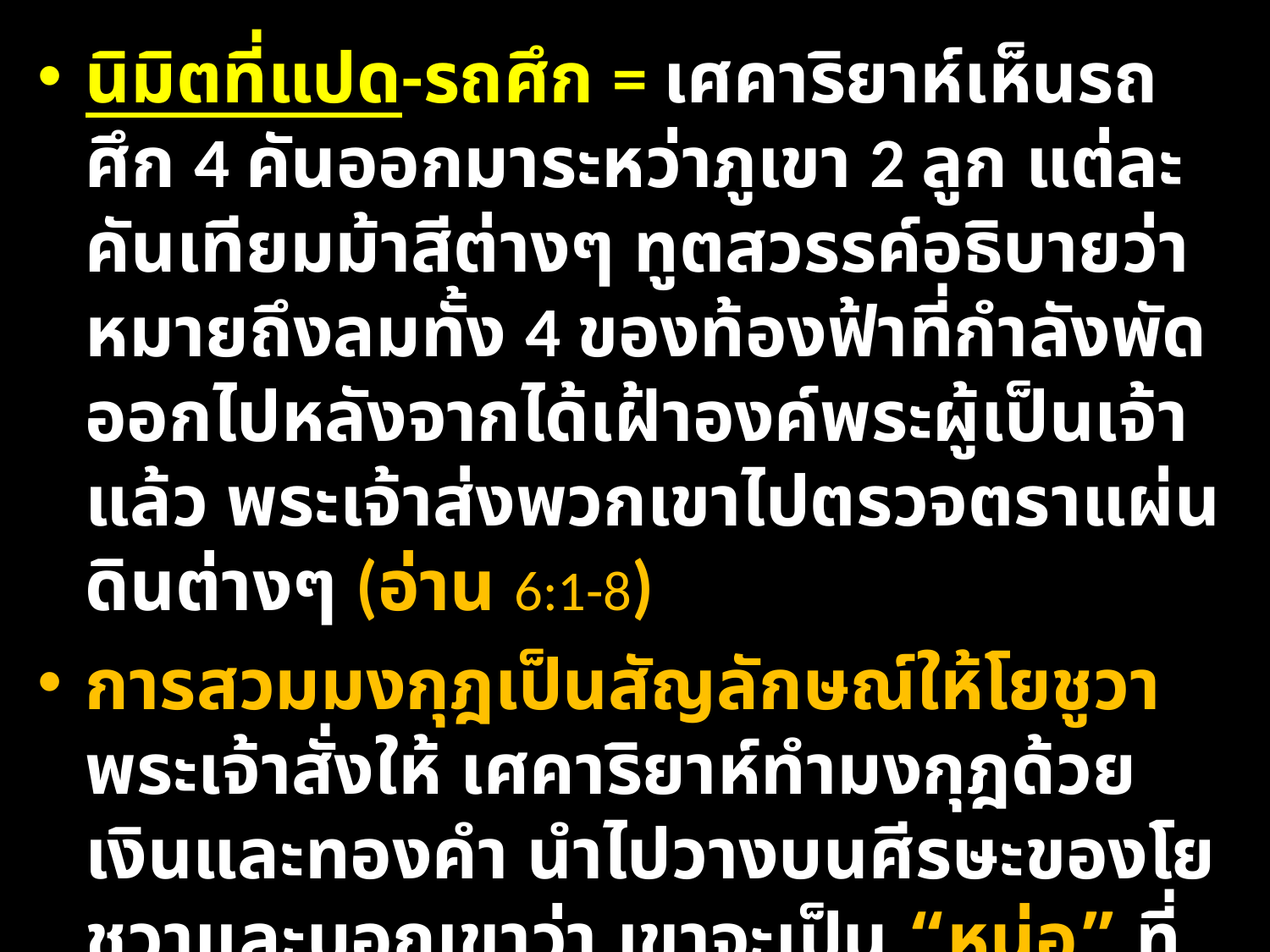

นิมิตที่แปด-รถศึก = เศคาริยาห์เห็นรถศึก 4 คันออกมาระหว่าภูเขา 2 ลูก แต่ละคันเทียมม้าสีต่างๆ ทูตสวรรค์อธิบายว่าหมายถึงลมทั้ง 4 ของท้องฟ้าที่กำลังพัดออกไปหลังจากได้เฝ้าองค์พระผู้เป็นเจ้าแล้ว พระเจ้าส่งพวกเขาไปตรวจตราแผ่นดินต่างๆ (อ่าน 6:1-8)
การสวมมงกุฎเป็นสัญลักษณ์ให้โยชูวา พระเจ้าสั่งให้ เศคาริยาห์ทำมงกุฎด้วยเงินและทองคำ นำไปวางบนศีรษะของโยชูวาและบอกเขาว่า เขาจะเป็น “หน่อ” ที่อยู่ที่ใด ก็จะแตกหน่อที่นั่น เขาจะสร้างพระวิหารขึ้นใหม่ และจะปกครองดูแลพระวิหารของพระองค์